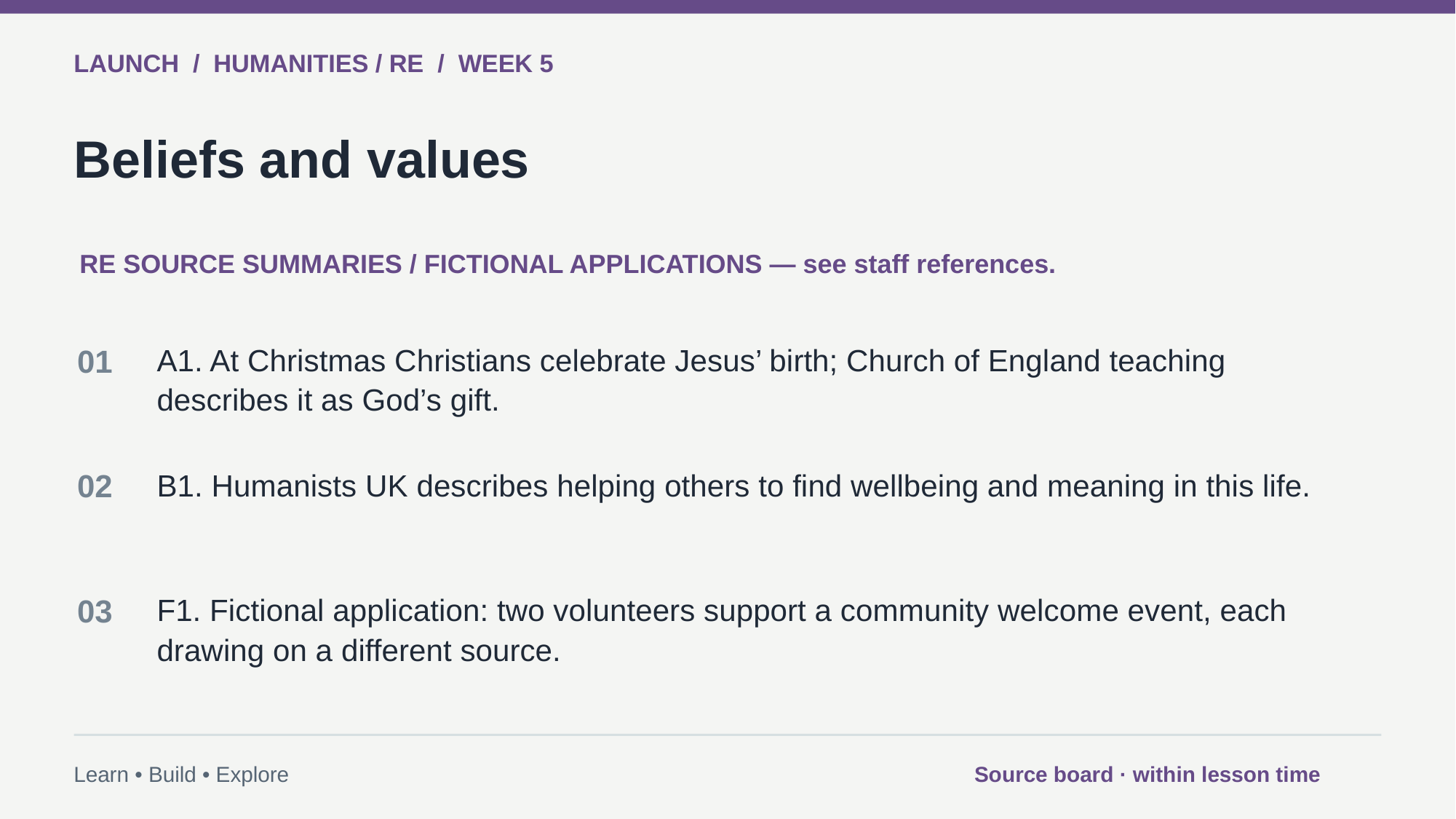

LAUNCH  /  HUMANITIES / RE  /  WEEK 5
Beliefs and values
RE SOURCE SUMMARIES / FICTIONAL APPLICATIONS — see staff references.
01
A1. At Christmas Christians celebrate Jesus’ birth; Church of England teaching describes it as God’s gift.
02
B1. Humanists UK describes helping others to find wellbeing and meaning in this life.
03
F1. Fictional application: two volunteers support a community welcome event, each drawing on a different source.

Learn • Build • Explore
Source board · within lesson time